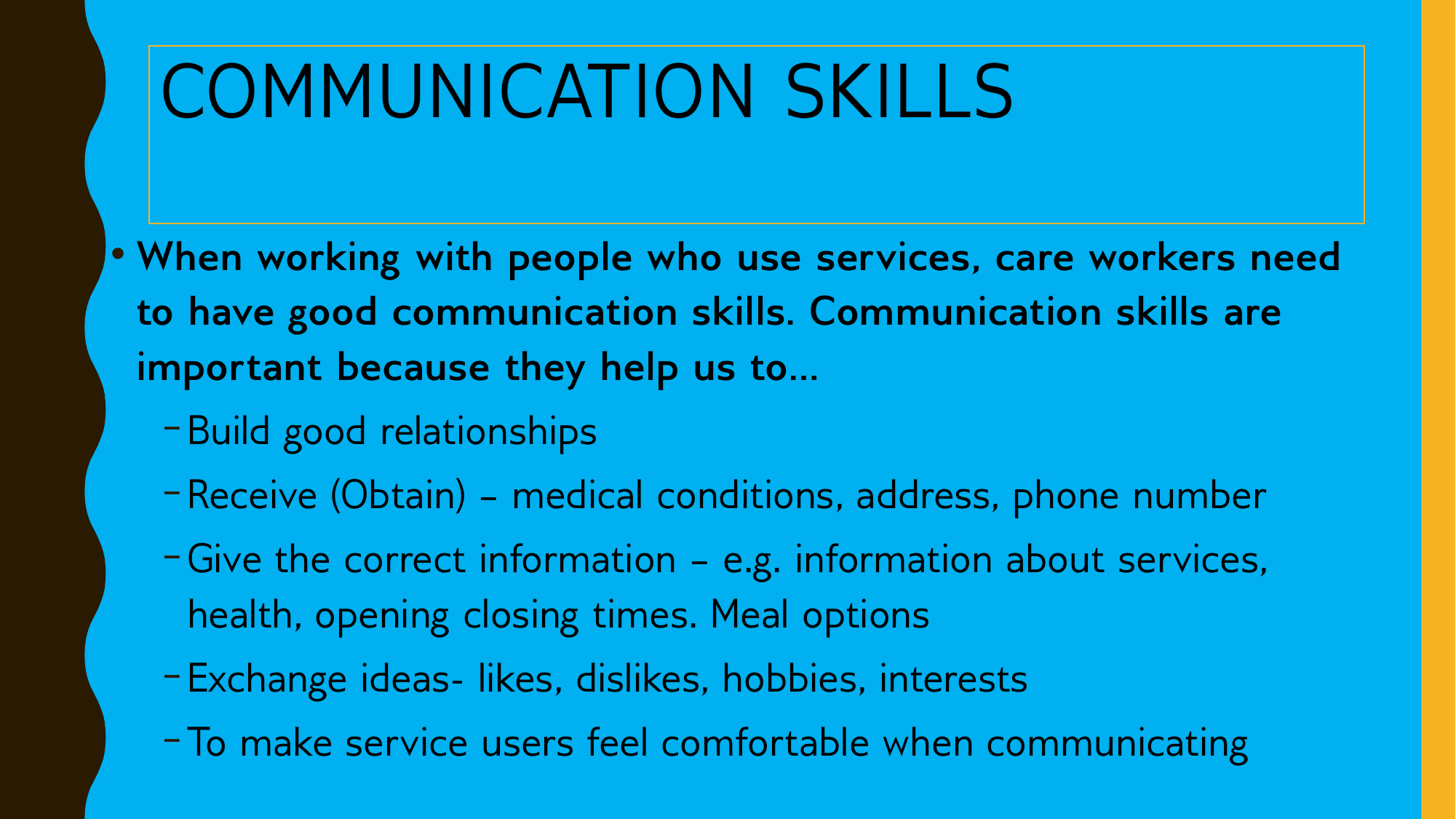

# Communication skills
When working with people who use services, care workers need to have good communication skills. Communication skills are important because they help us to…
Build good relationships
Receive (Obtain) – medical conditions, address, phone number
Give the correct information – e.g. information about services, health, opening closing times. Meal options
Exchange ideas- likes, dislikes, hobbies, interests
To make service users feel comfortable when communicating